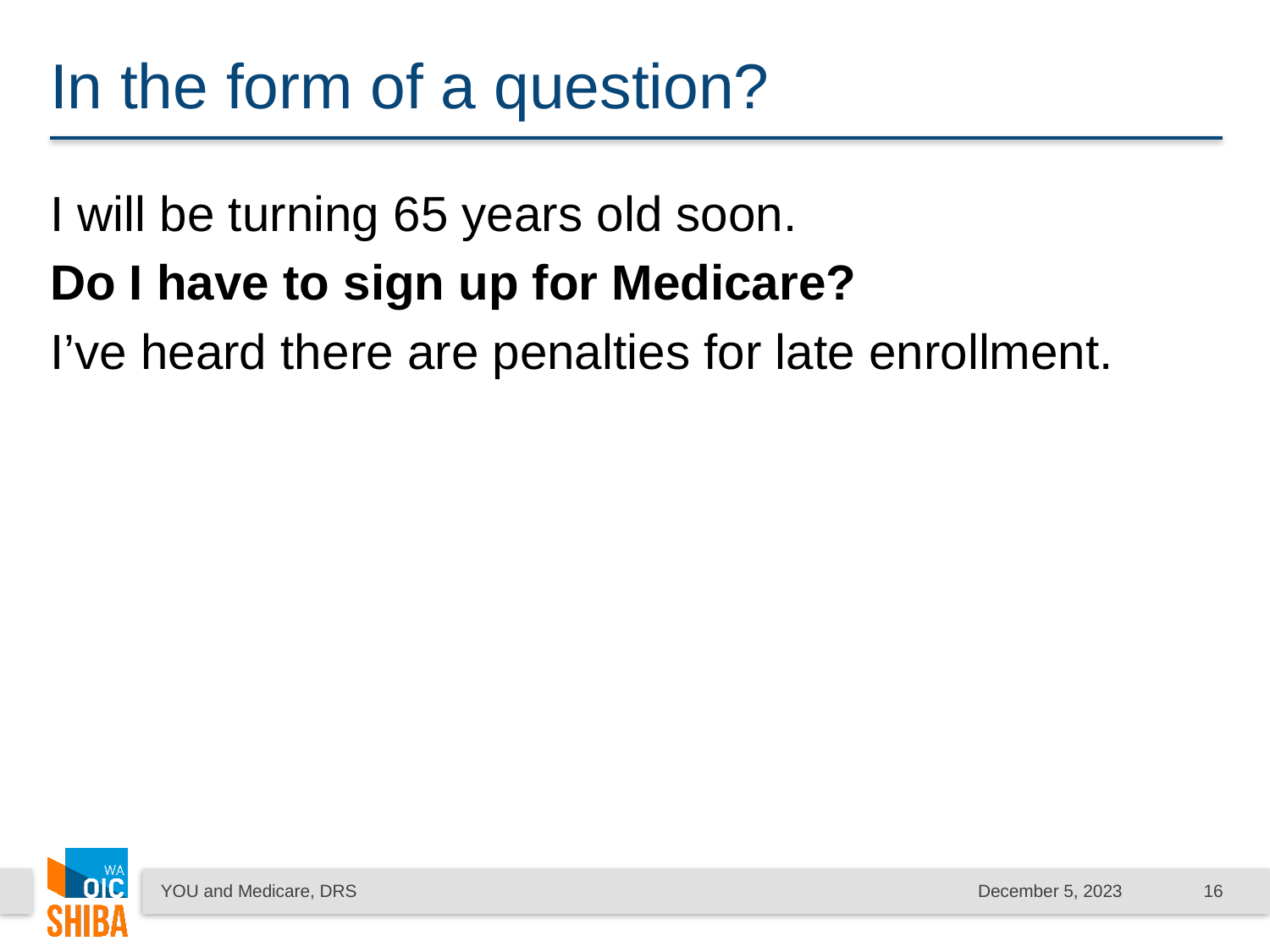

# In the form of a question?
I will be turning 65 years old soon.
Do I have to sign up for Medicare?
I’ve heard there are penalties for late enrollment.
YOU and Medicare, DRS
December 5, 2023
16